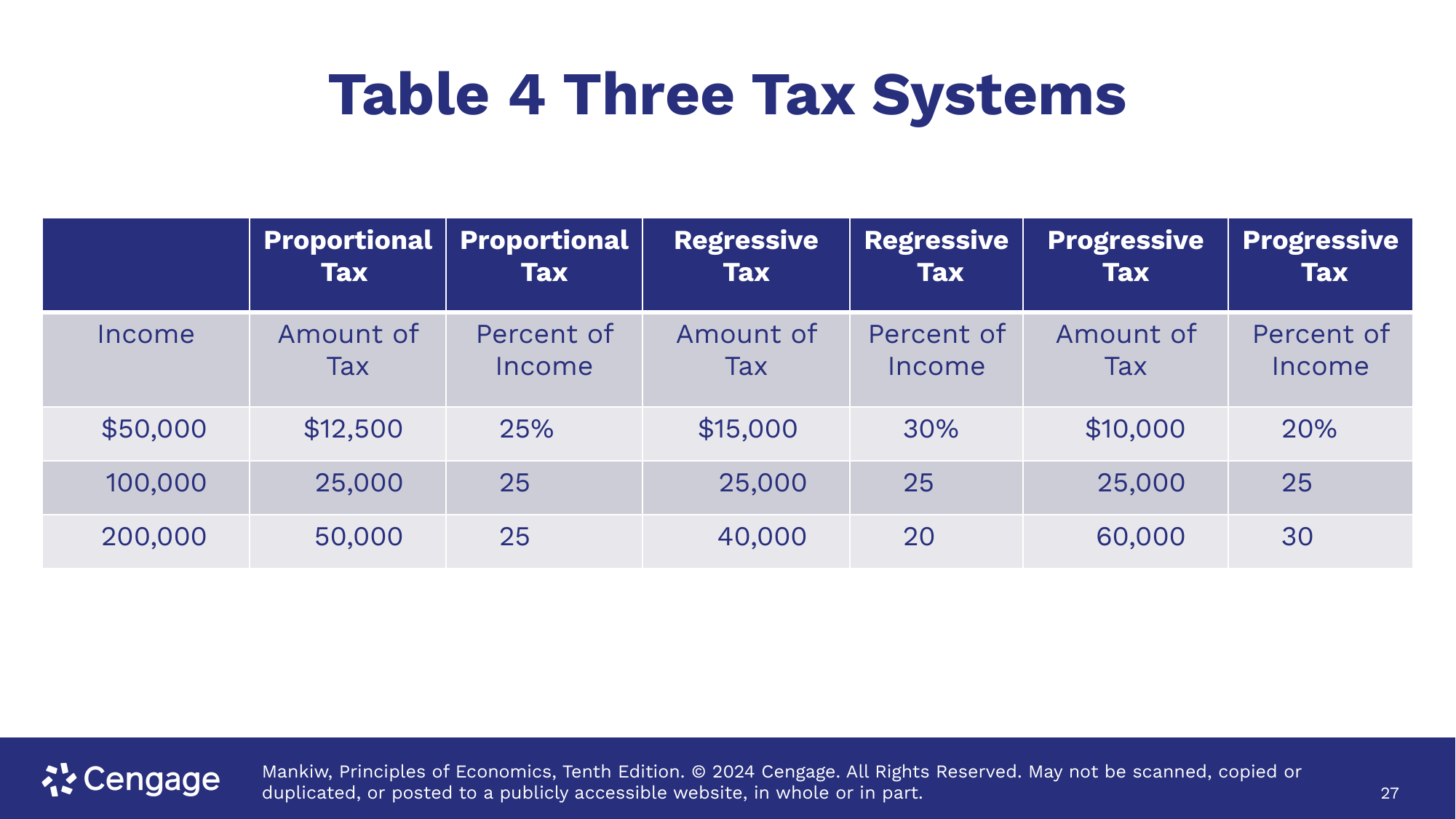

# Table 4 Three Tax Systems
|  | Proportional Tax | Proportional Tax | Regressive Tax | Regressive Tax | Progressive Tax | Progressive Tax |
| --- | --- | --- | --- | --- | --- | --- |
| Income | Amount of Tax | Percent of Income | Amount of Tax | Percent of Income | Amount of Tax | Percent of Income |
| $50,000 | $12,500 | 25% | $15,000 | 30% | $10,000 | 20% |
| 100,000 | 25,000 | 25 | 25,000 | 25 | 25,000 | 25 |
| 200,000 | 50,000 | 25 | 40,000 | 20 | 60,000 | 30 |